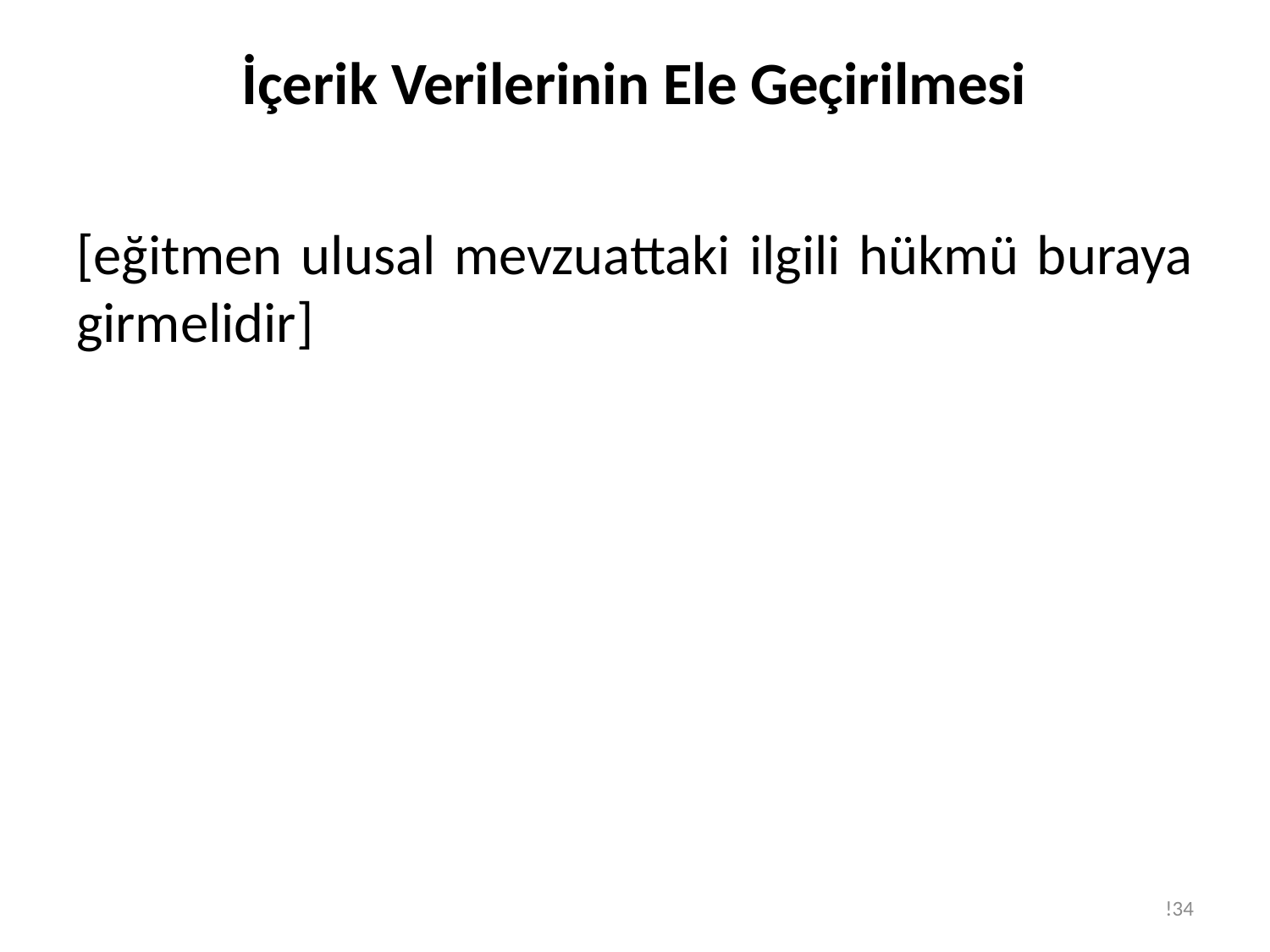

# İçerik Verilerinin Ele Geçirilmesi
[eğitmen ulusal mevzuattaki ilgili hükmü buraya girmelidir]
!34